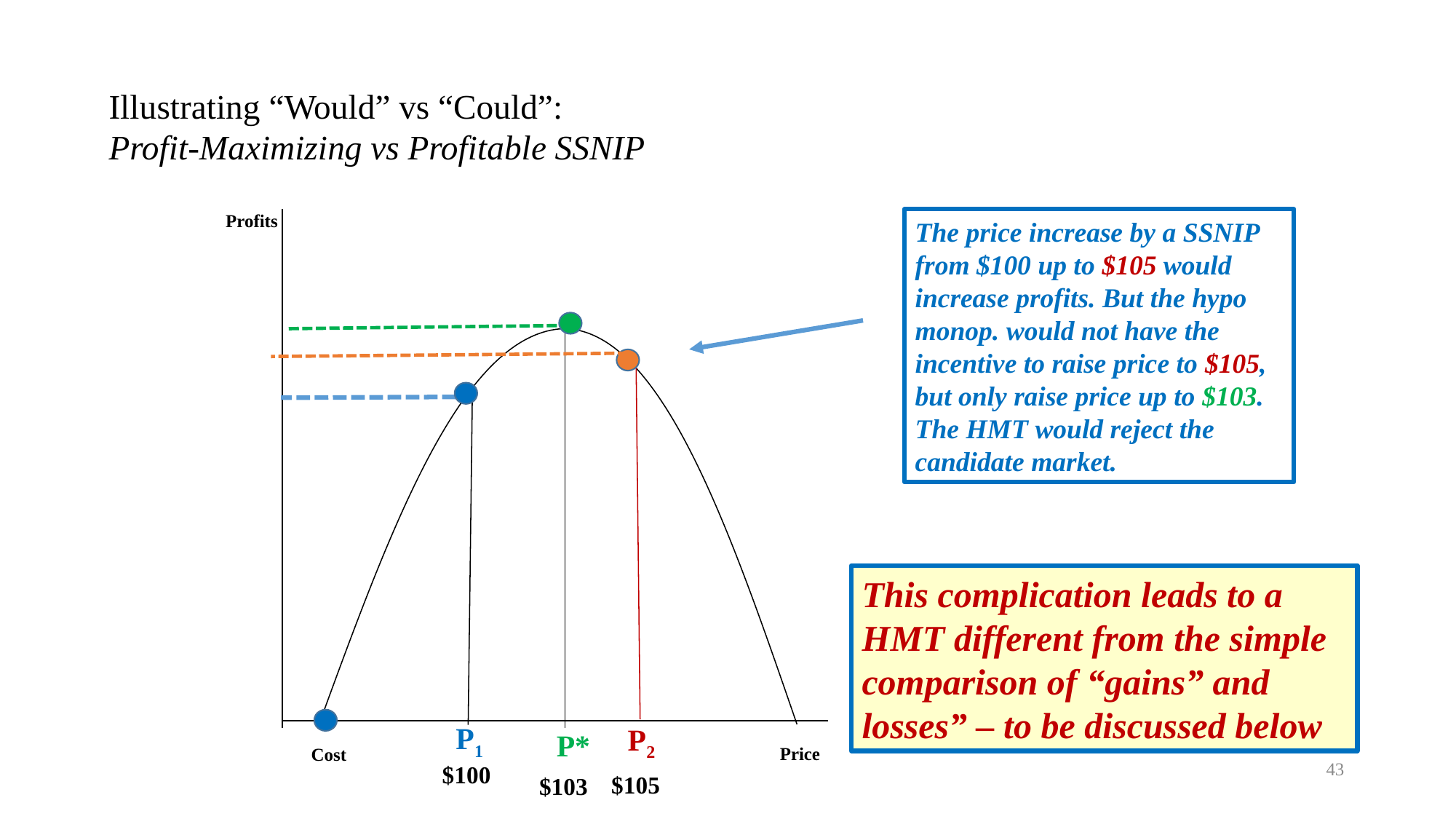

# Illustrating “Would” vs “Could”: Profit-Maximizing vs Profitable SSNIP

Profits

Price
$103
P*
Cost
The price increase by a SSNIP from $100 up to $105 would increase profits. But the hypo monop. would not have the incentive to raise price to $105, but only raise price up to $103.  The HMT would reject the candidate market.

This complication leads to a HMT different from the simple comparison of “gains” and losses” – to be discussed below

P1
P2
43
$100
$105